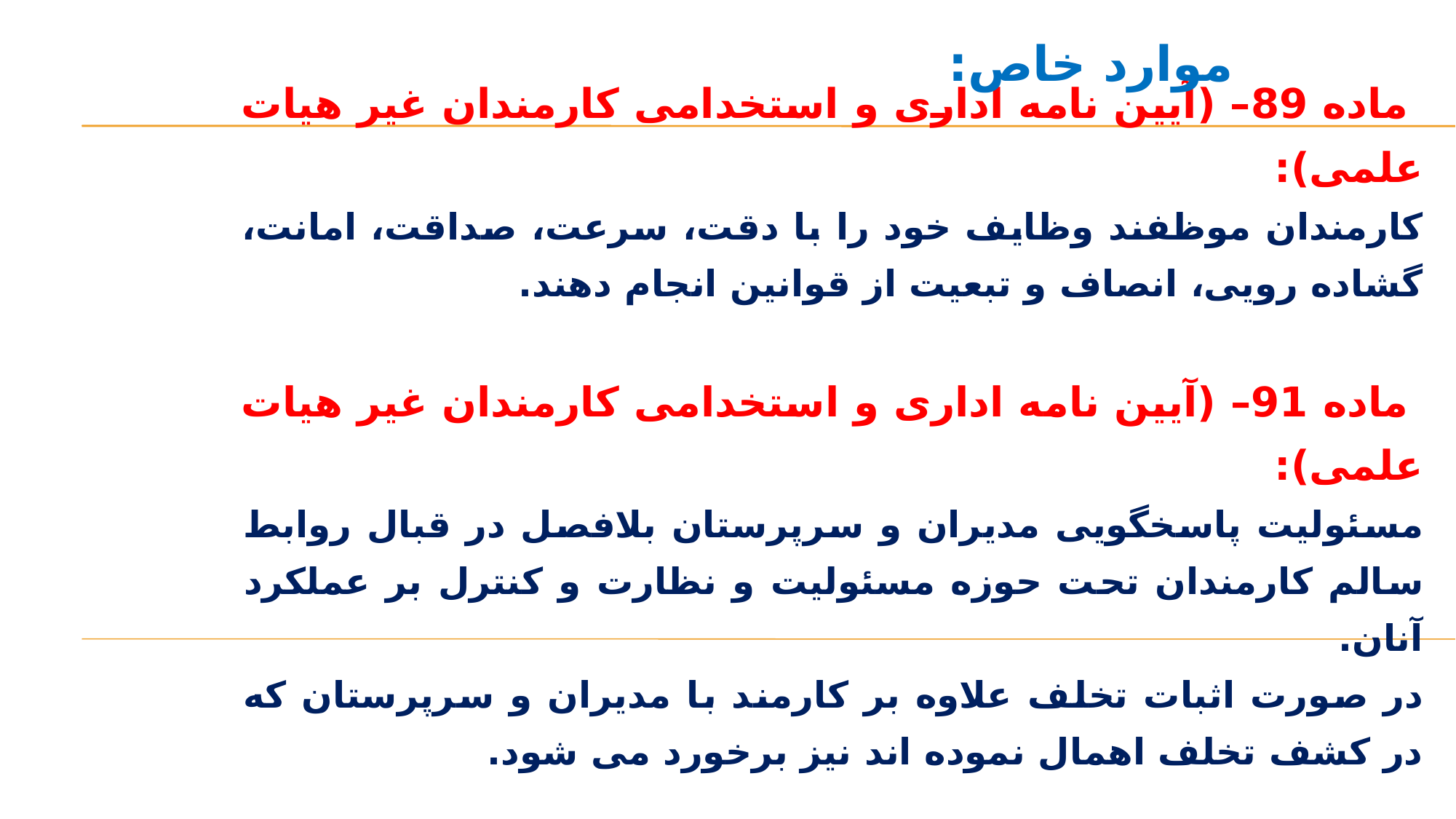

موارد خاص:
‌ ماده 89– (آیین نامه اداری و استخدامی کارمندان غیر هیات علمی):
کارمندان موظفند وظایف خود را با دقت، سرعت، صداقت، امانت، گشاده رویی، انصاف و تبعیت از قوانین انجام دهند.

 ماده 91– (آیین نامه اداری و استخدامی کارمندان غیر هیات علمی):
مسئولیت پاسخگویی مدیران و سرپرستان بلافصل در قبال روابط سالم کارمندان تحت حوزه مسئولیت و نظارت و کنترل بر عملکرد آنان.
در صورت اثبات تخلف علاوه بر کارمند با مدیران و سرپرستان که در کشف تخلف اهمال نموده اند نیز برخورد می شود.